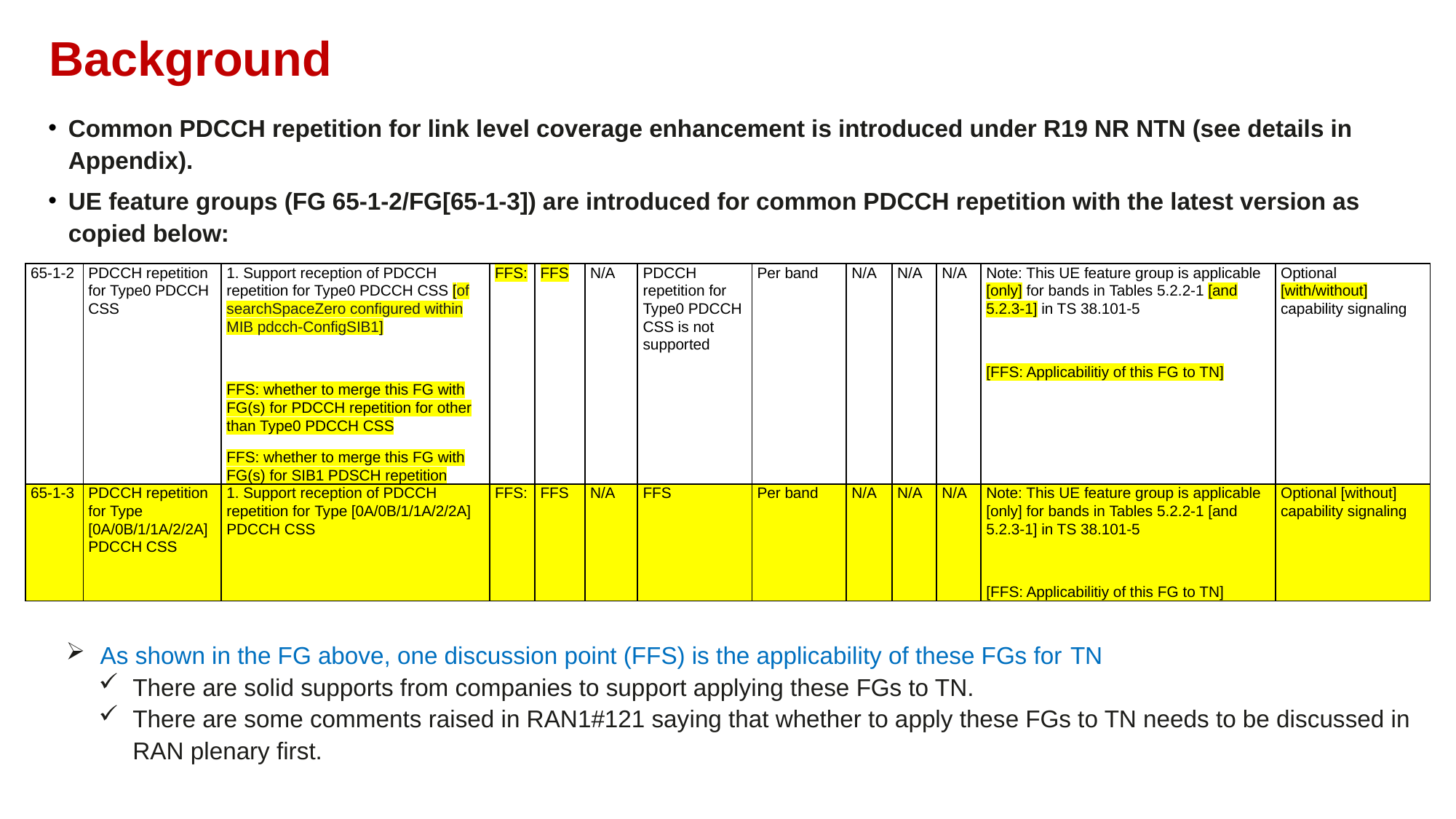

Background
Common PDCCH repetition for link level coverage enhancement is introduced under R19 NR NTN (see details in Appendix).
UE feature groups (FG 65-1-2/FG[65-1-3]) are introduced for common PDCCH repetition with the latest version as copied below:

As shown in the FG above, one discussion point (FFS) is the applicability of these FGs for TN
There are solid supports from companies to support applying these FGs to TN.
There are some comments raised in RAN1#121 saying that whether to apply these FGs to TN needs to be discussed in RAN plenary first.
| 65-1-2 | PDCCH repetition for Type0 PDCCH CSS | 1. Support reception of PDCCH repetition for Type0 PDCCH CSS [of searchSpaceZero configured within MIB pdcch-ConfigSIB1]   FFS: whether to merge this FG with FG(s) for PDCCH repetition for other than Type0 PDCCH CSS FFS: whether to merge this FG with FG(s) for SIB1 PDSCH repetition | FFS: | FFS | N/A | PDCCH repetition for Type0 PDCCH CSS is not supported | Per band | N/A | N/A | N/A | Note: This UE feature group is applicable [only] for bands in Tables 5.2.2-1 [and 5.2.3-1] in TS 38.101-5   [FFS: Applicabilitiy of this FG to TN] | Optional [with/without] capability signaling |
| --- | --- | --- | --- | --- | --- | --- | --- | --- | --- | --- | --- | --- |
| 65-1-3 | PDCCH repetition for Type [0A/0B/1/1A/2/2A] PDCCH CSS | 1. Support reception of PDCCH repetition for Type [0A/0B/1/1A/2/2A] PDCCH CSS | FFS: | FFS | N/A | FFS | Per band | N/A | N/A | N/A | Note: This UE feature group is applicable [only] for bands in Tables 5.2.2-1 [and 5.2.3-1] in TS 38.101-5   [FFS: Applicabilitiy of this FG to TN] | Optional [without] capability signaling |